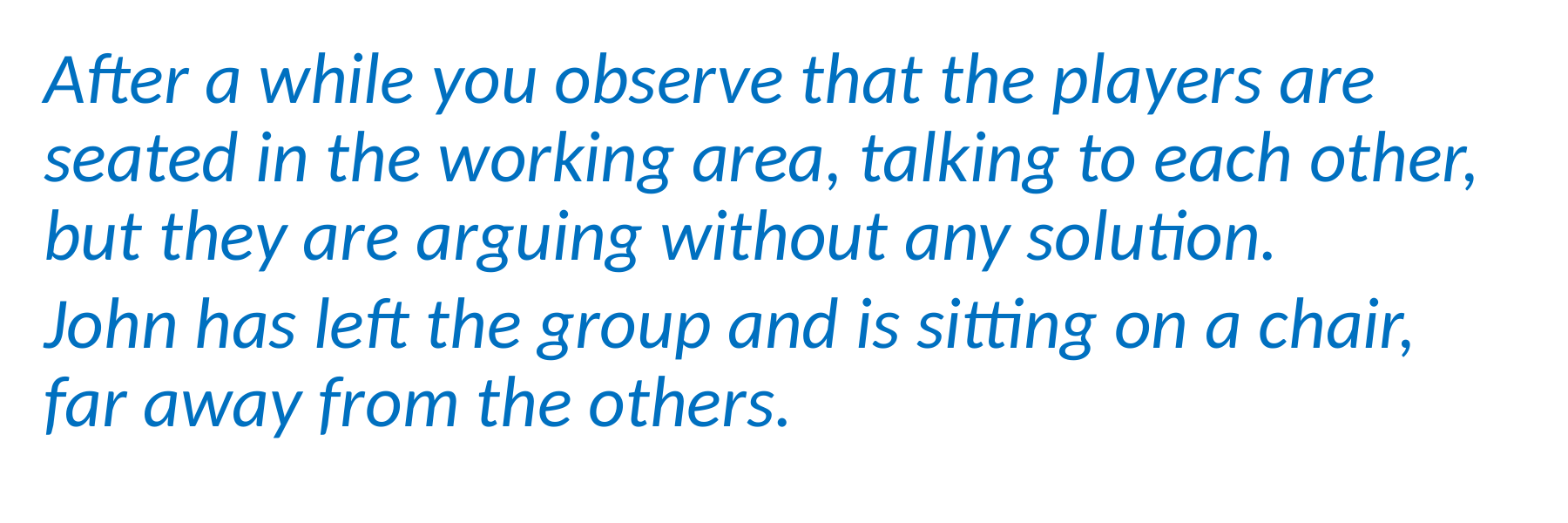

After a while you observe that the players are seated in the working area, talking to each other, but they are arguing without any solution.
John has left the group and is sitting on a chair, far away from the others.